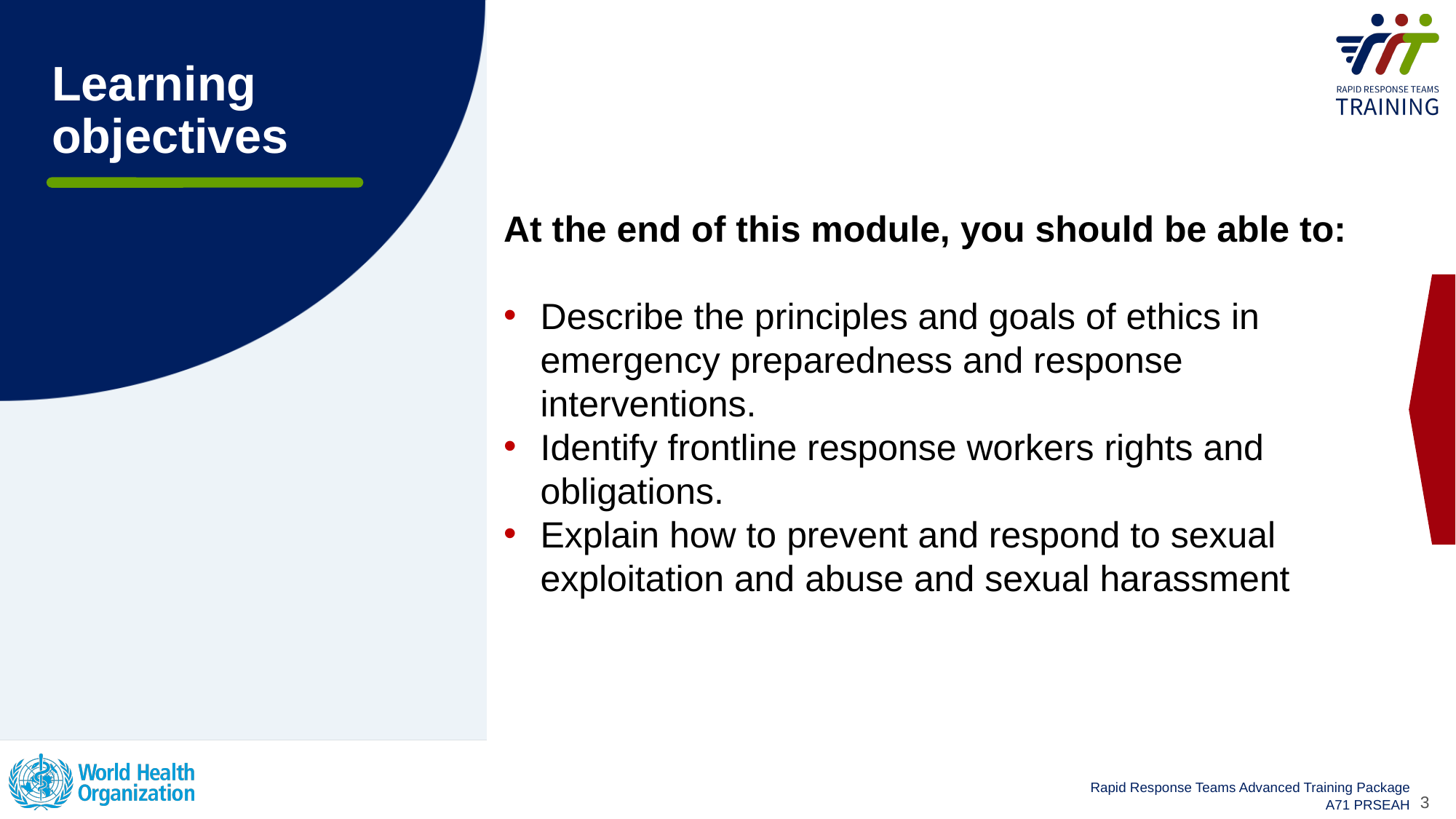

# Learning objectives

At the end of this module, you should be able to:

Describe the principles and goals of ethics in emergency preparedness and response interventions.
Identify frontline response workers rights and obligations.
Explain how to prevent and respond to sexual exploitation and abuse and sexual harassment
3